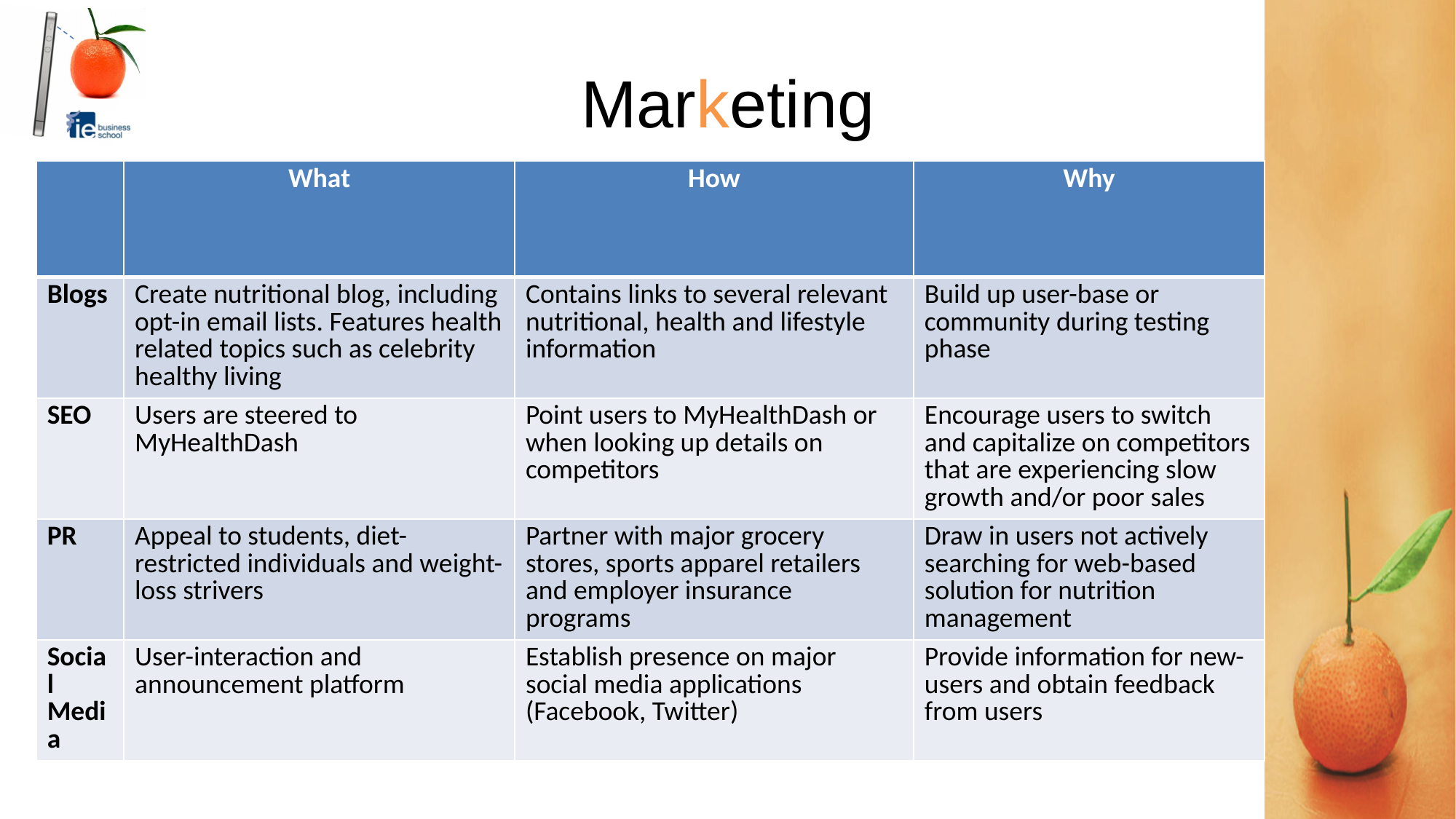

Marketing
|  | What | How | Why |
| --- | --- | --- | --- |
| Blogs | Create nutritional blog, including opt-in email lists. Features health related topics such as celebrity healthy living | Contains links to several relevant nutritional, health and lifestyle information | Build up user-base or community during testing phase |
| SEO | Users are steered to MyHealthDash | Point users to MyHealthDash or when looking up details on competitors | Encourage users to switch and capitalize on competitors that are experiencing slow growth and/or poor sales |
| PR | Appeal to students, diet-restricted individuals and weight-loss strivers | Partner with major grocery stores, sports apparel retailers and employer insurance programs | Draw in users not actively searching for web-based solution for nutrition management |
| Social Media | User-interaction and announcement platform | Establish presence on major social media applications (Facebook, Twitter) | Provide information for new-users and obtain feedback from users |